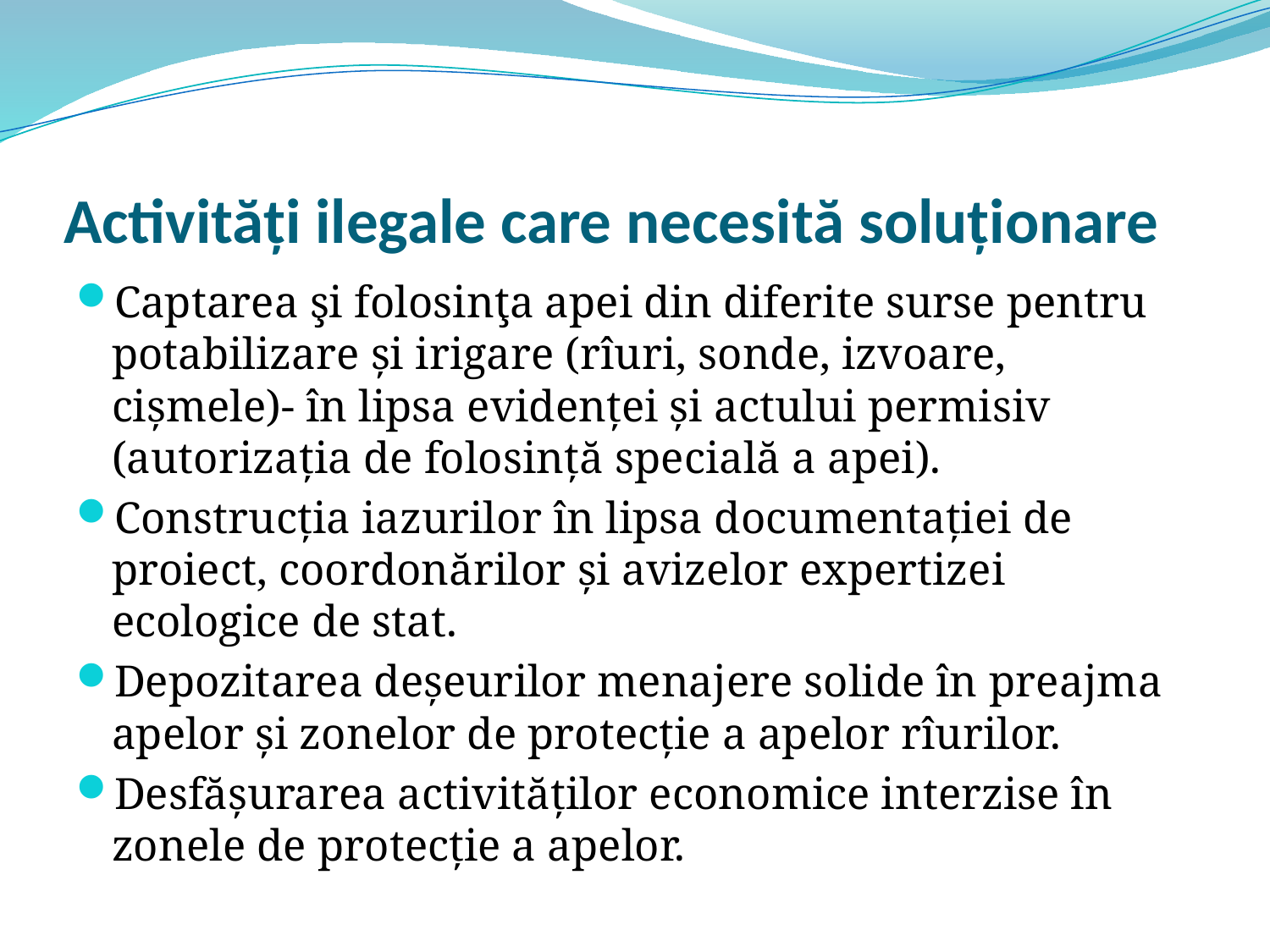

# Activități ilegale care necesită soluționare
Captarea şi folosinţa apei din diferite surse pentru potabilizare și irigare (rîuri, sonde, izvoare, cișmele)- în lipsa evidenței și actului permisiv (autorizația de folosință specială a apei).
Construcția iazurilor în lipsa documentației de proiect, coordonărilor și avizelor expertizei ecologice de stat.
Depozitarea deșeurilor menajere solide în preajma apelor și zonelor de protecție a apelor rîurilor.
Desfășurarea activităților economice interzise în zonele de protecție a apelor.